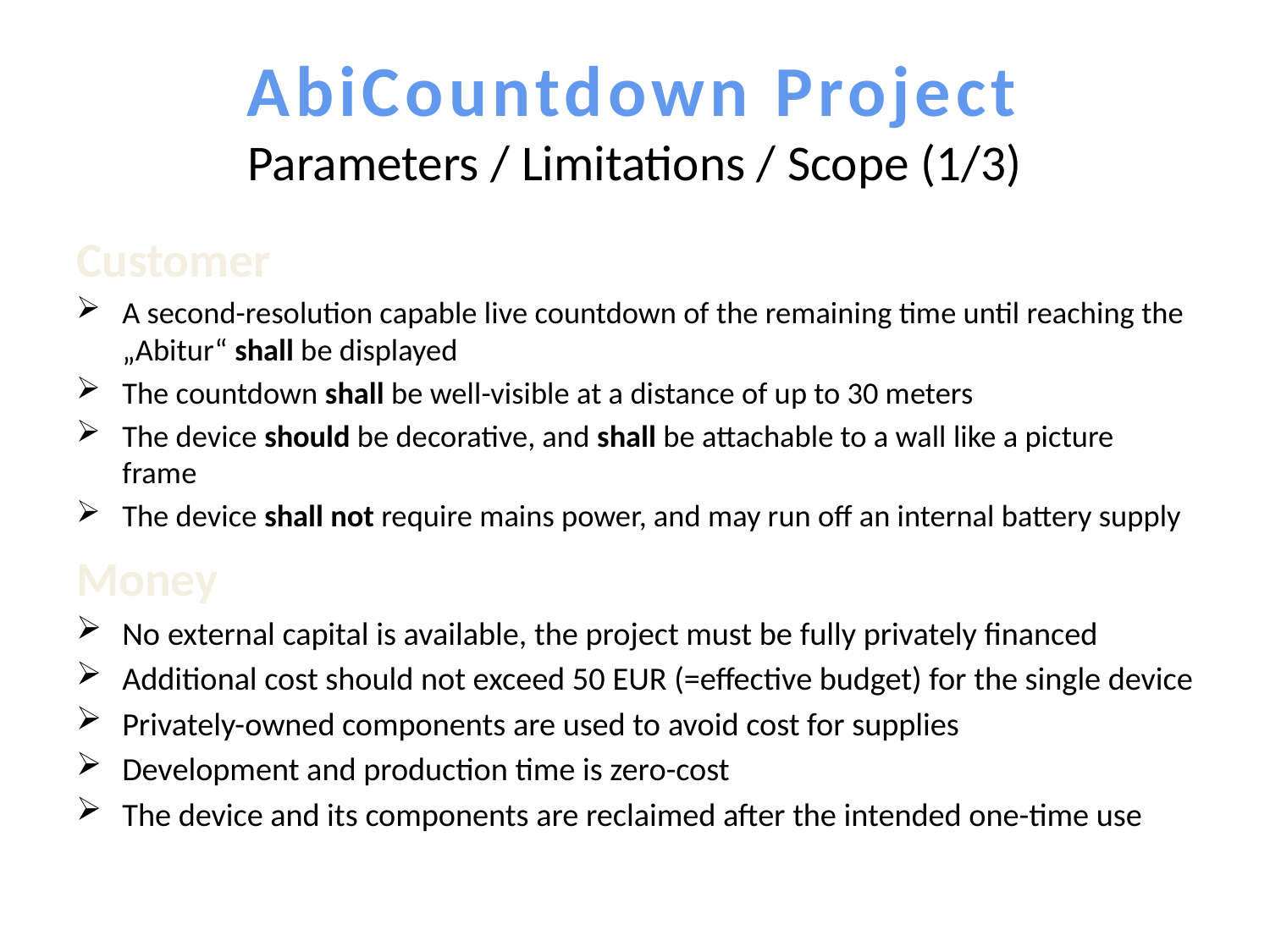

# AbiCountdown Project Parameters / Limitations / Scope (1/3)
Customer
A second-resolution capable live countdown of the remaining time until reaching the „Abitur“ shall be displayed
The countdown shall be well-visible at a distance of up to 30 meters
The device should be decorative, and shall be attachable to a wall like a picture frame
The device shall not require mains power, and may run off an internal battery supply
Money
No external capital is available, the project must be fully privately financed
Additional cost should not exceed 50 EUR (=effective budget) for the single device
Privately-owned components are used to avoid cost for supplies
Development and production time is zero-cost
The device and its components are reclaimed after the intended one-time use